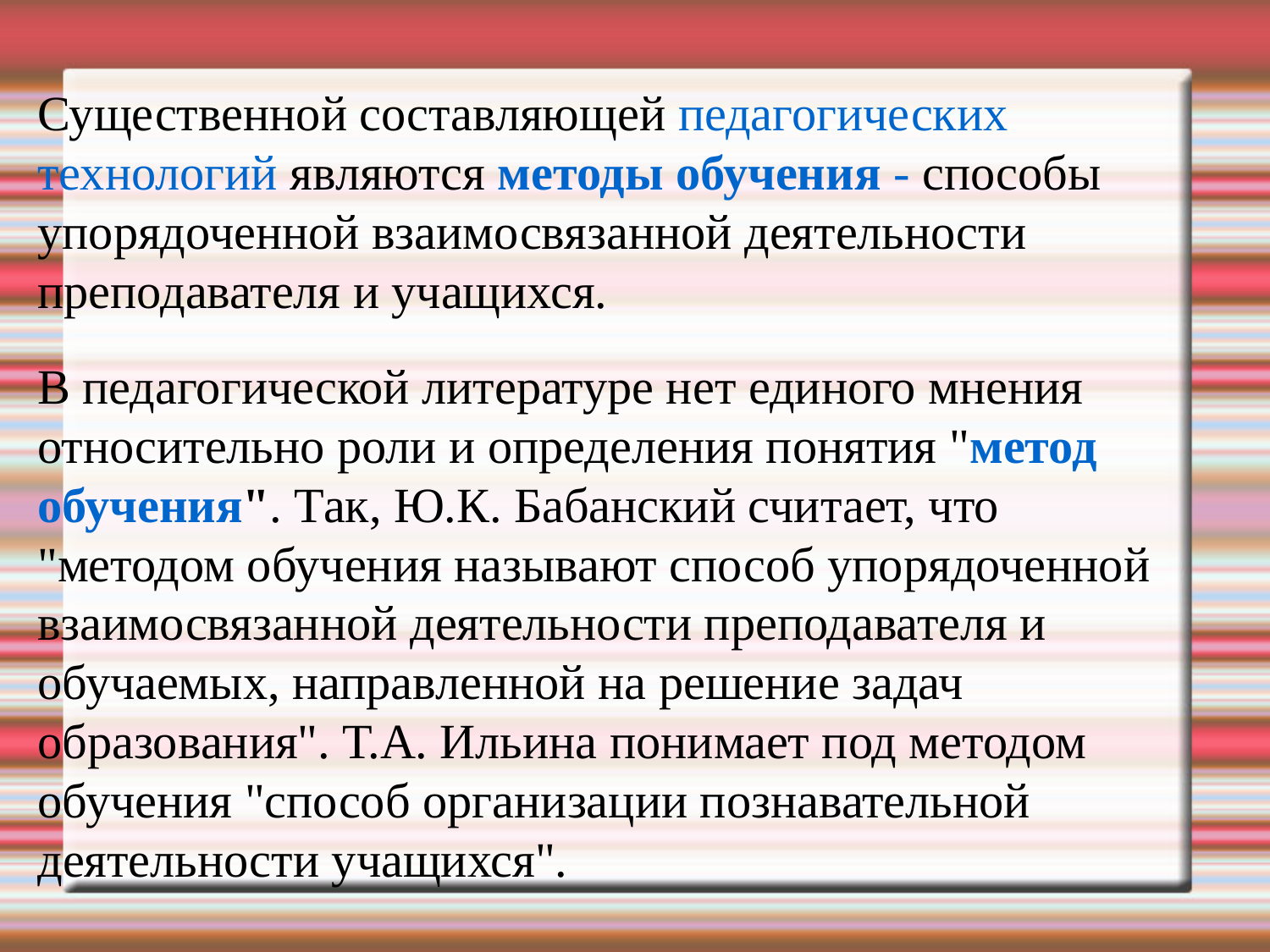

Существенной составляющей педагогических технологий являются методы обучения - способы упорядоченной взаимосвязанной деятельности преподавателя и учащихся.
В педагогической литературе нет единого мнения относительно роли и определения понятия "метод обучения". Так, Ю.К. Бабанский считает, что "методом обучения называют способ упорядоченной взаимосвязанной деятельности преподавателя и обучаемых, направленной на решение задач образования". Т.А. Ильина понимает под методом обучения "способ организации познавательной деятельности учащихся".